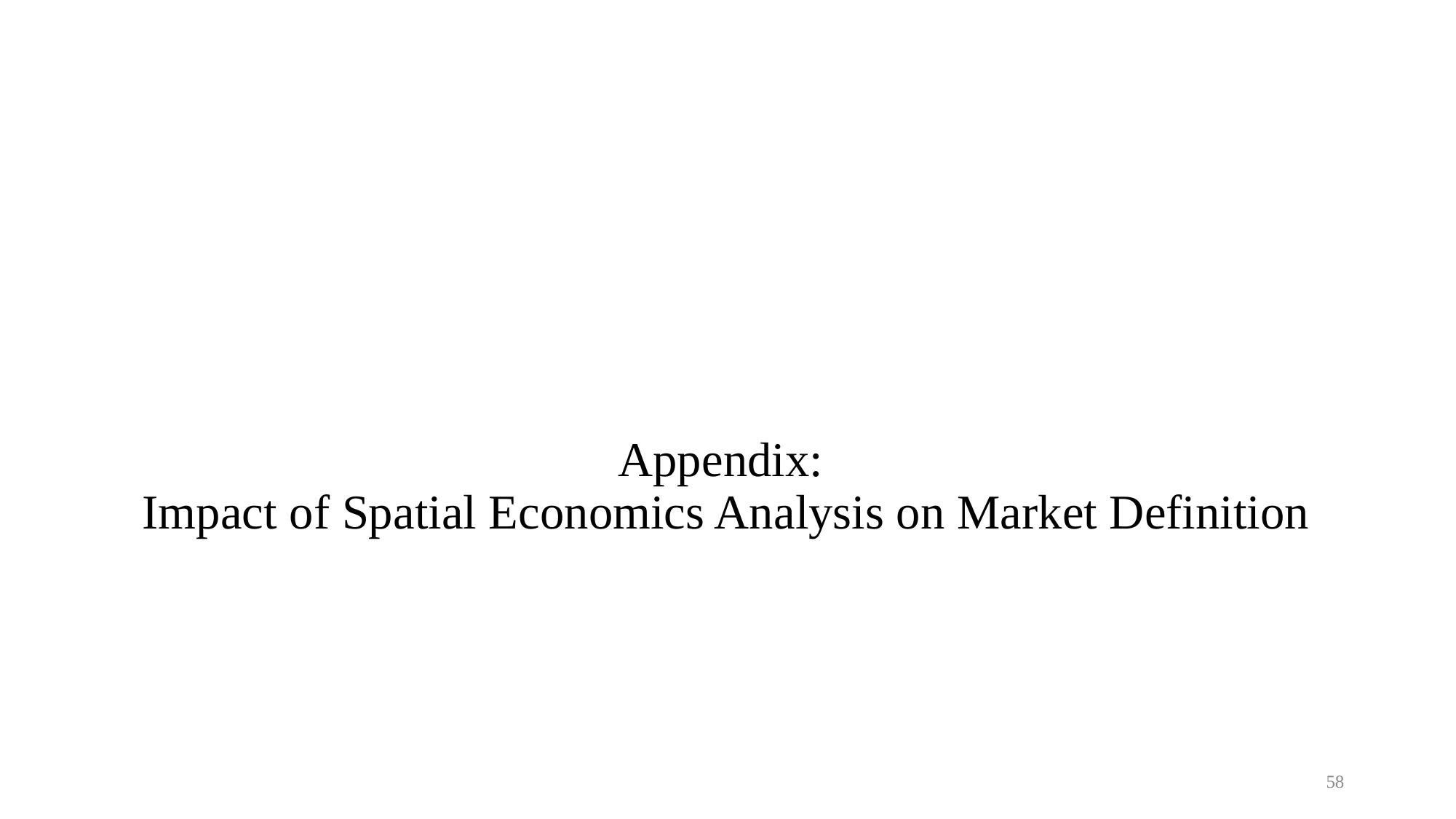

# Appendix: Impact of Spatial Economics Analysis on Market Definition

58